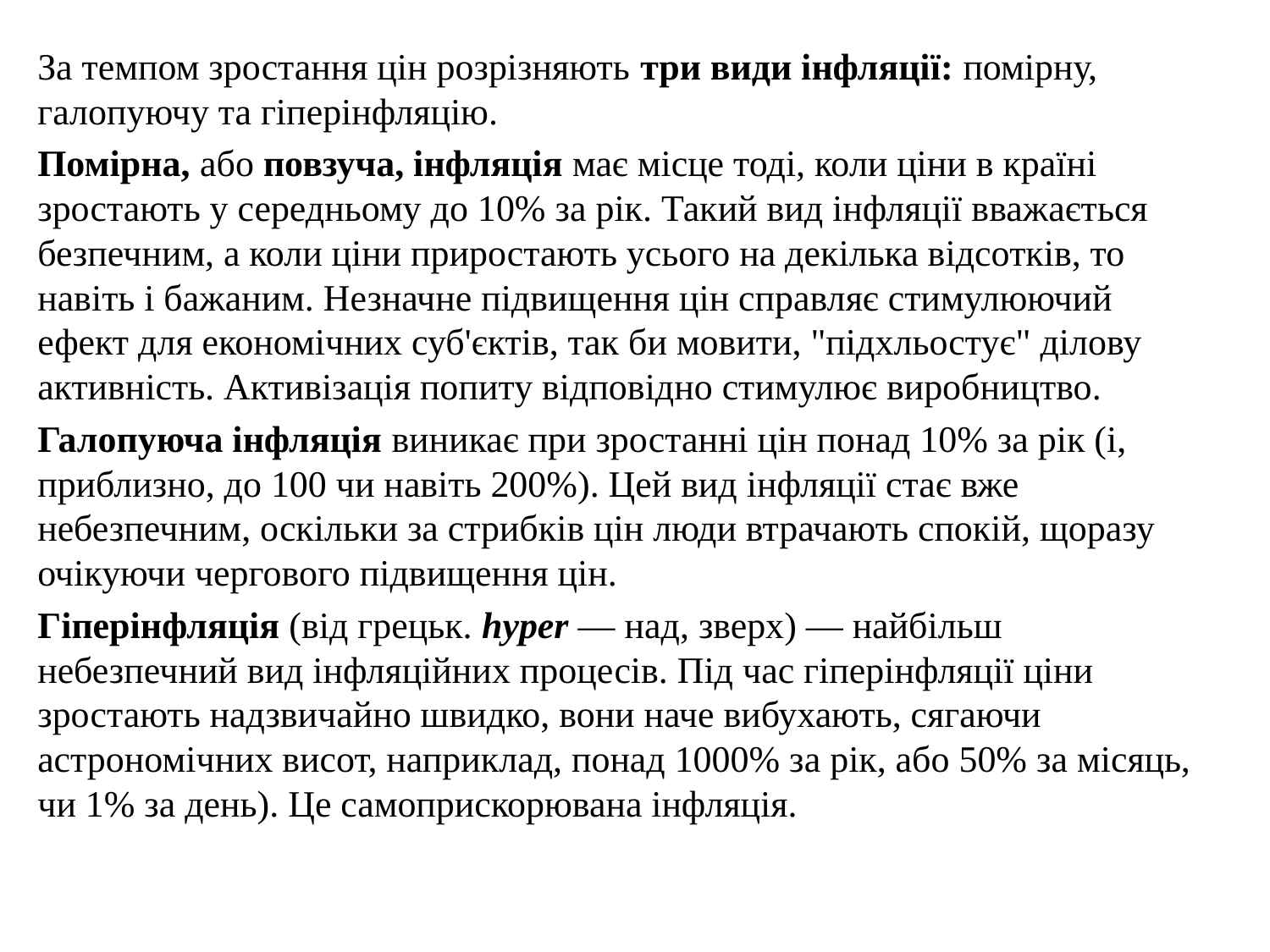

За темпом зростання цін розрізняють три види інфляції: помірну, галопуючу та гіперінфляцію.
Помірна, або повзуча, інфляція має місце тоді, коли ціни в країні зростають у середньому до 10% за рік. Такий вид інфляції вважається безпечним, а коли ціни приростають усього на декілька відсотків, то навіть і бажаним. Незначне підвищення цін справляє стимулюючий ефект для економічних суб'єктів, так би мовити, "підхльостує" ділову активність. Активізація попиту відповідно стимулює виробництво.
Галопуюча інфляція виникає при зростанні цін понад 10% за рік (і, приблизно, до 100 чи навіть 200%). Цей вид інфляції стає вже небезпечним, оскільки за стрибків цін люди втрачають спокій, щоразу очікуючи чергового підвищення цін.
Гіперінфляція (від грецьк. hyper — над, зверх) — найбільш небезпечний вид інфляційних процесів. Під час гіперінфляції ціни зростають надзвичайно швидко, вони наче вибухають, сягаючи астрономічних висот, наприклад, понад 1000% за рік, або 50% за місяць, чи 1% за день). Це самоприскорювана інфляція.